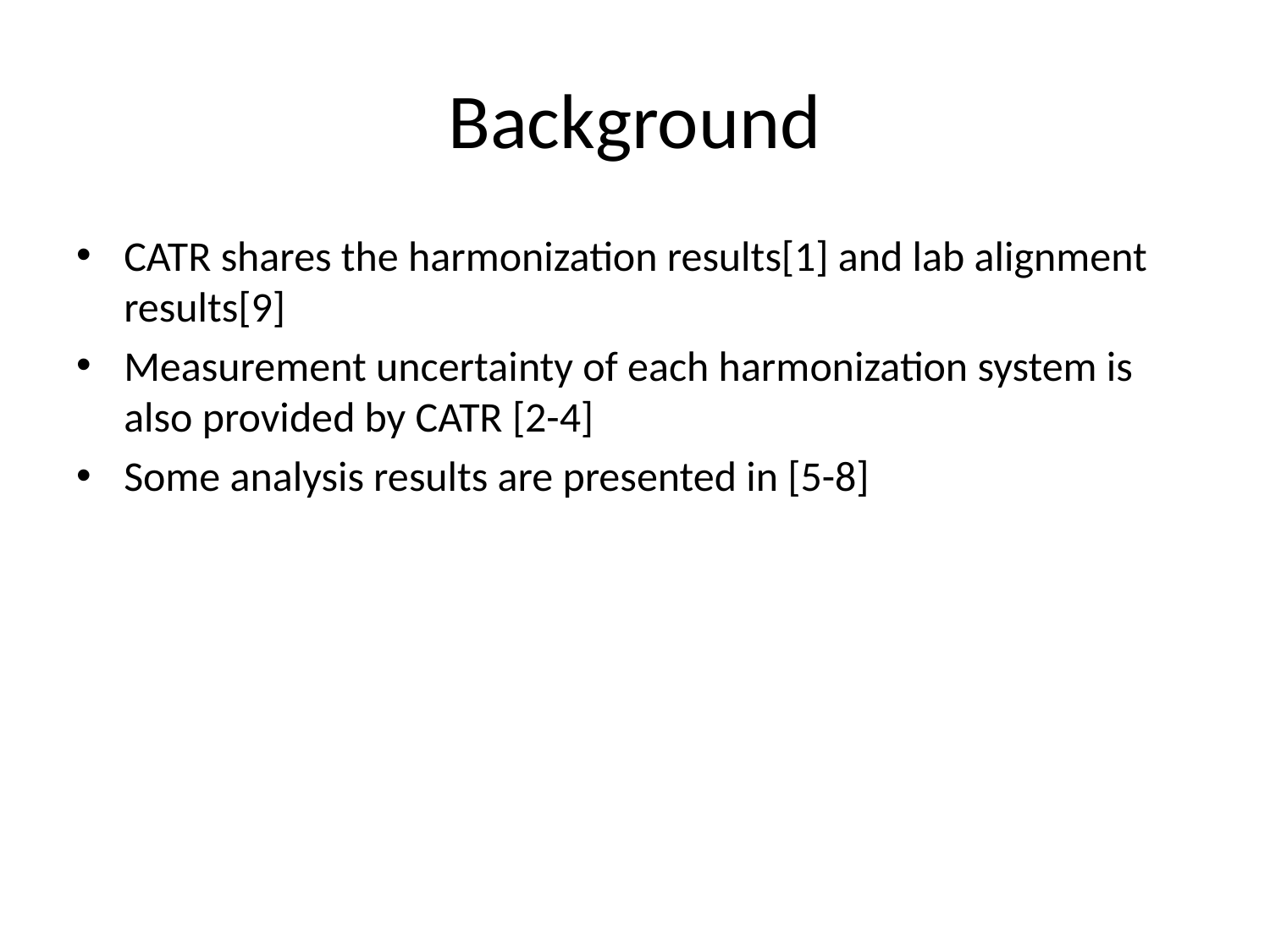

# Background
CATR shares the harmonization results[1] and lab alignment results[9]
Measurement uncertainty of each harmonization system is also provided by CATR [2-4]
Some analysis results are presented in [5-8]